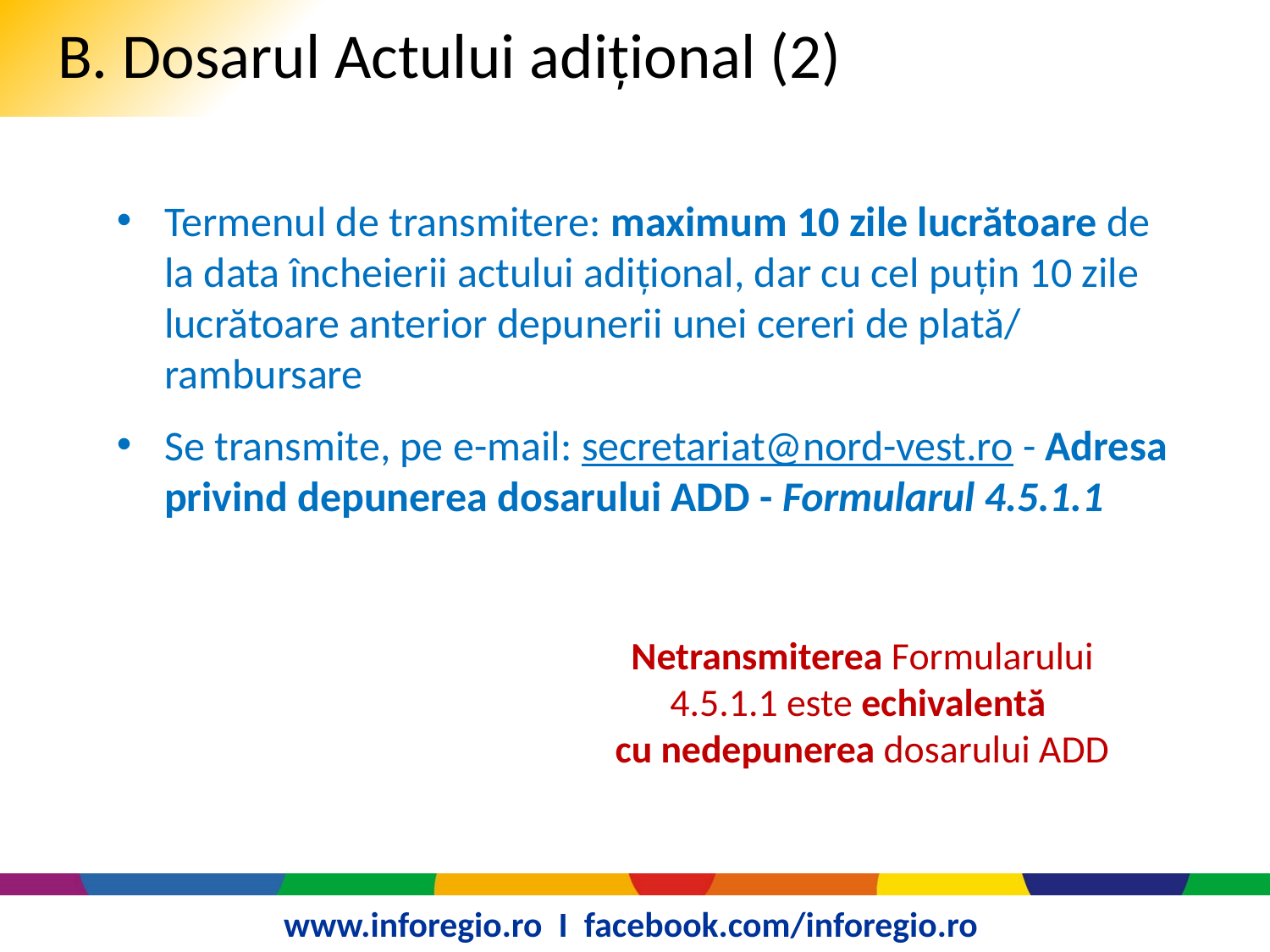

# B. Dosarul Actului adițional (2)

Termenul de transmitere: maximum 10 zile lucrătoare de la data încheierii actului adițional, dar cu cel puțin 10 zile lucrătoare anterior depunerii unei cereri de plată/ rambursare
Se transmite, pe e-mail: secretariat@nord-vest.ro - Adresa privind depunerea dosarului ADD - Formularul 4.5.1.1

Netransmiterea Formularului 4.5.1.1 este echivalentă
cu nedepunerea dosarului ADD